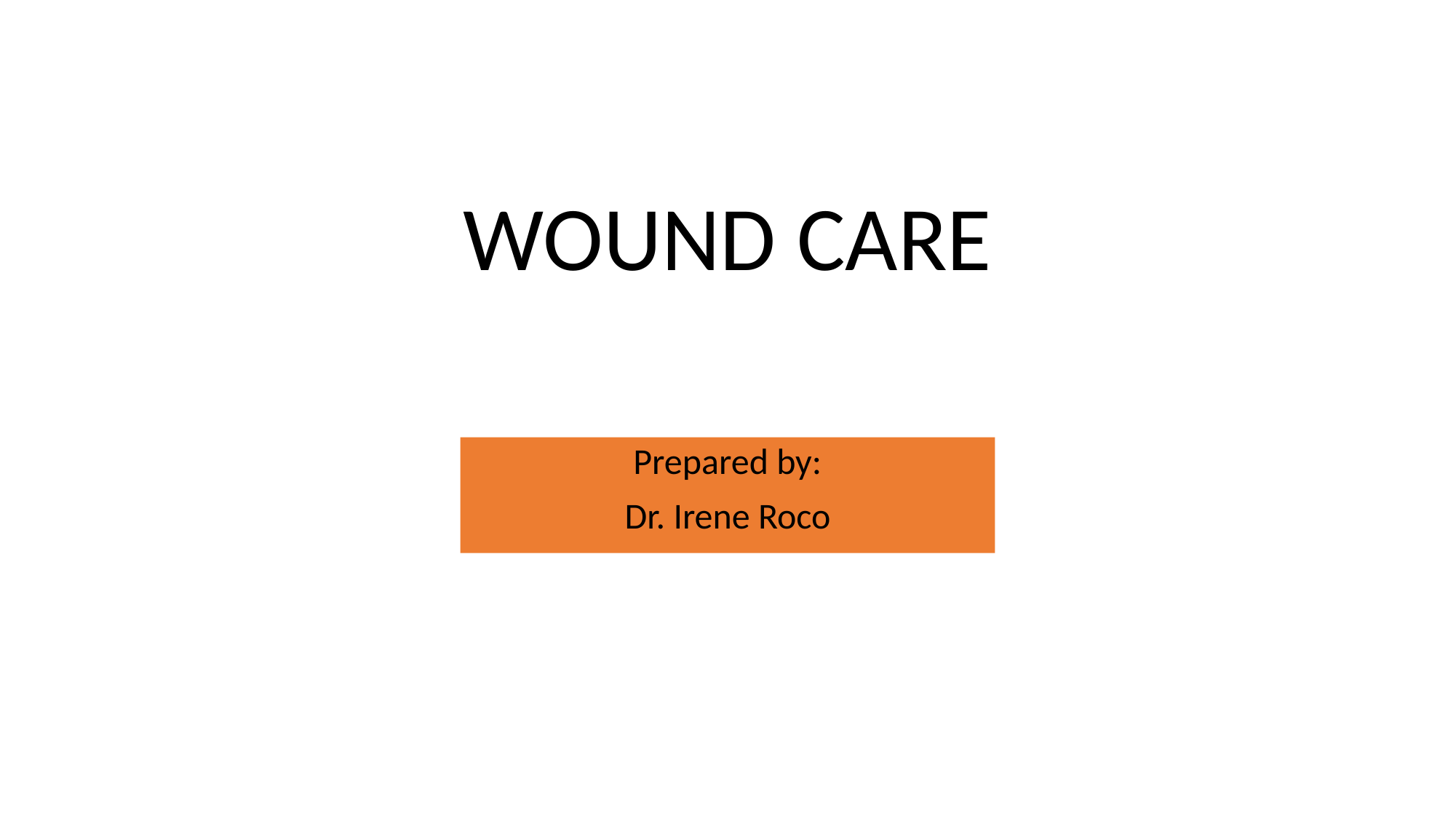

# WOUND CARE
Prepared by:
Dr. Irene Roco